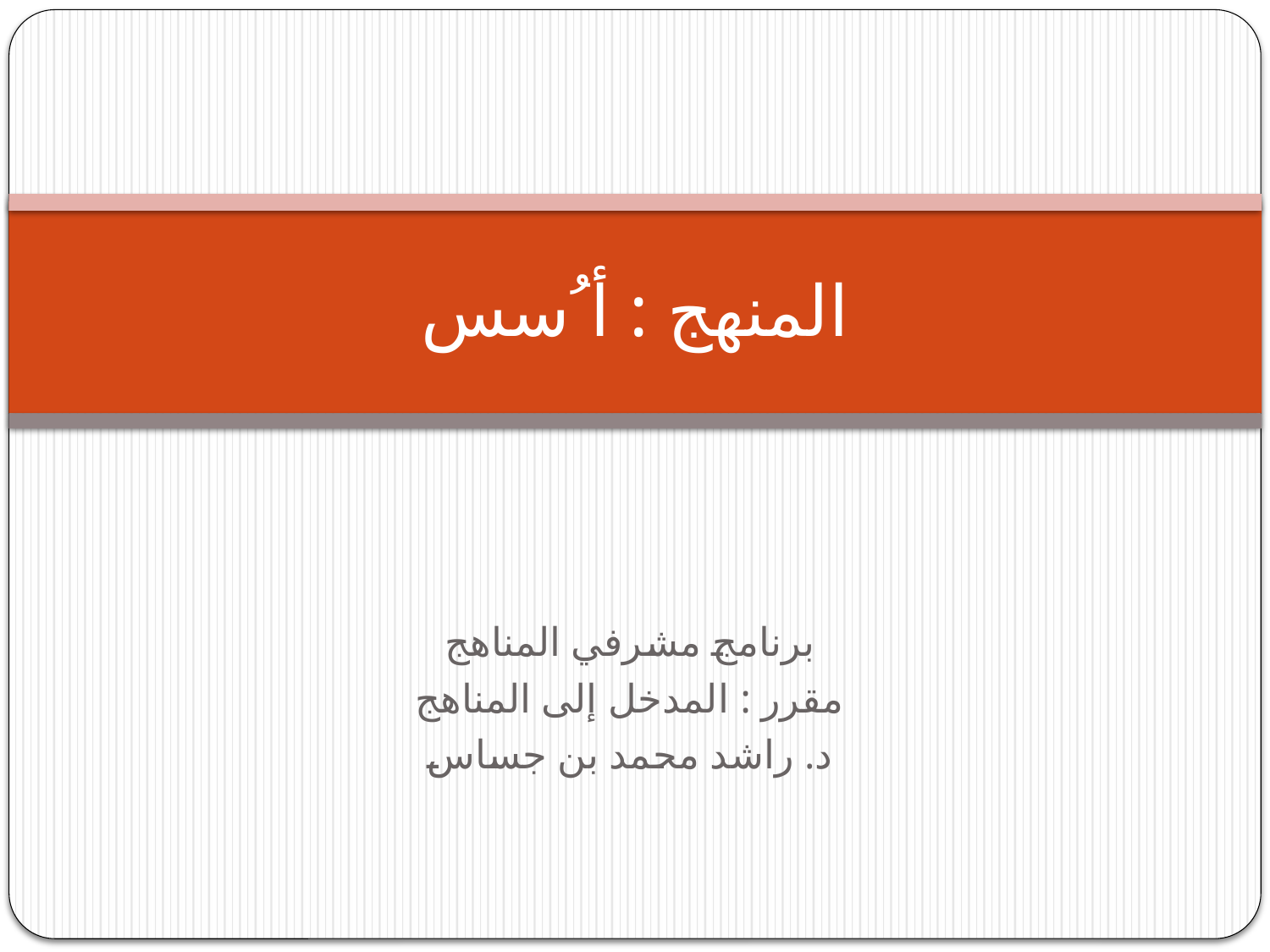

# المنهج : أ ُسس
برنامج مشرفي المناهج
مقرر : المدخل إلى المناهج
د. راشد محمد بن جساس